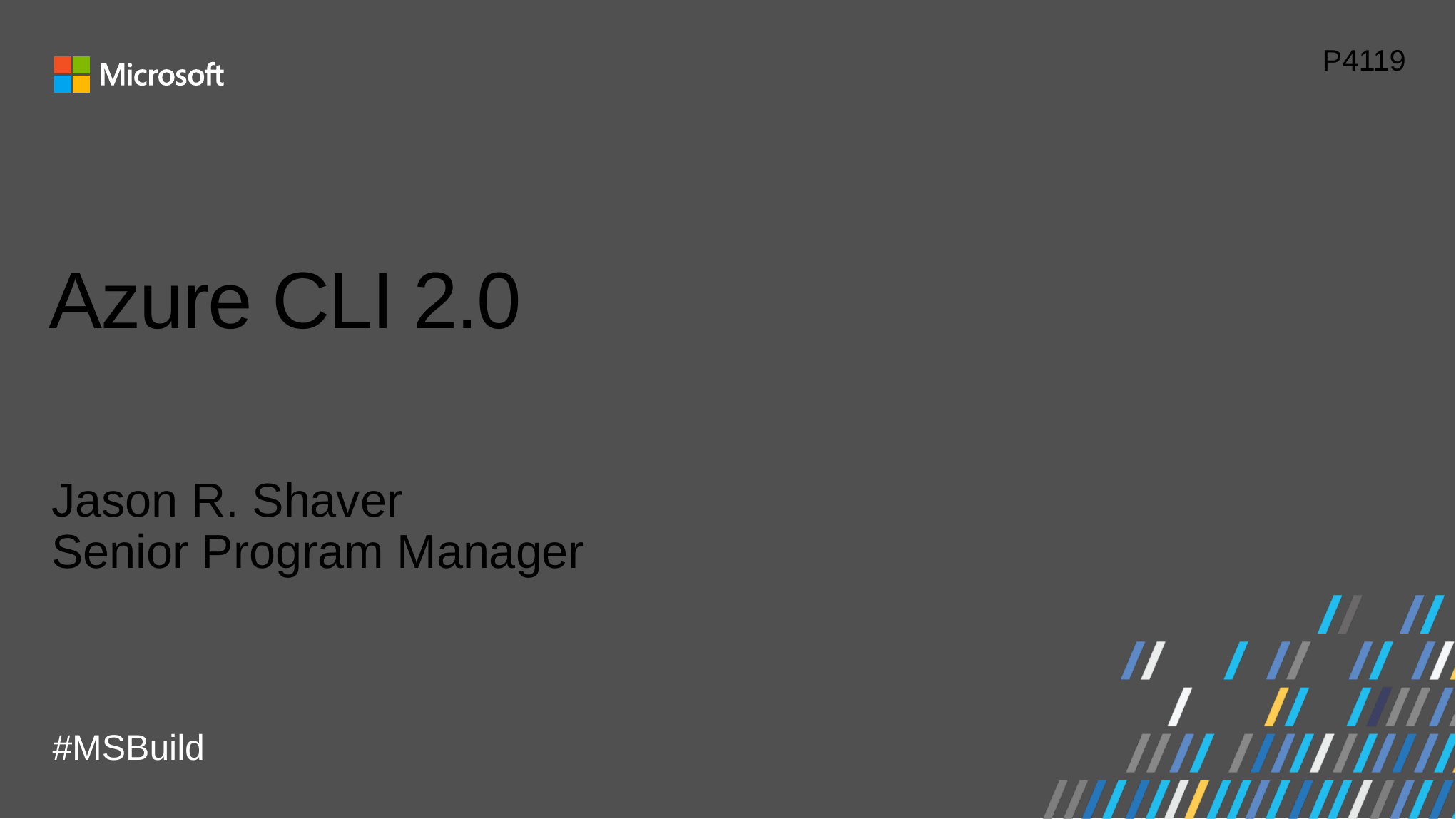

P4119
# Azure CLI 2.0
Jason R. Shaver
Senior Program Manager